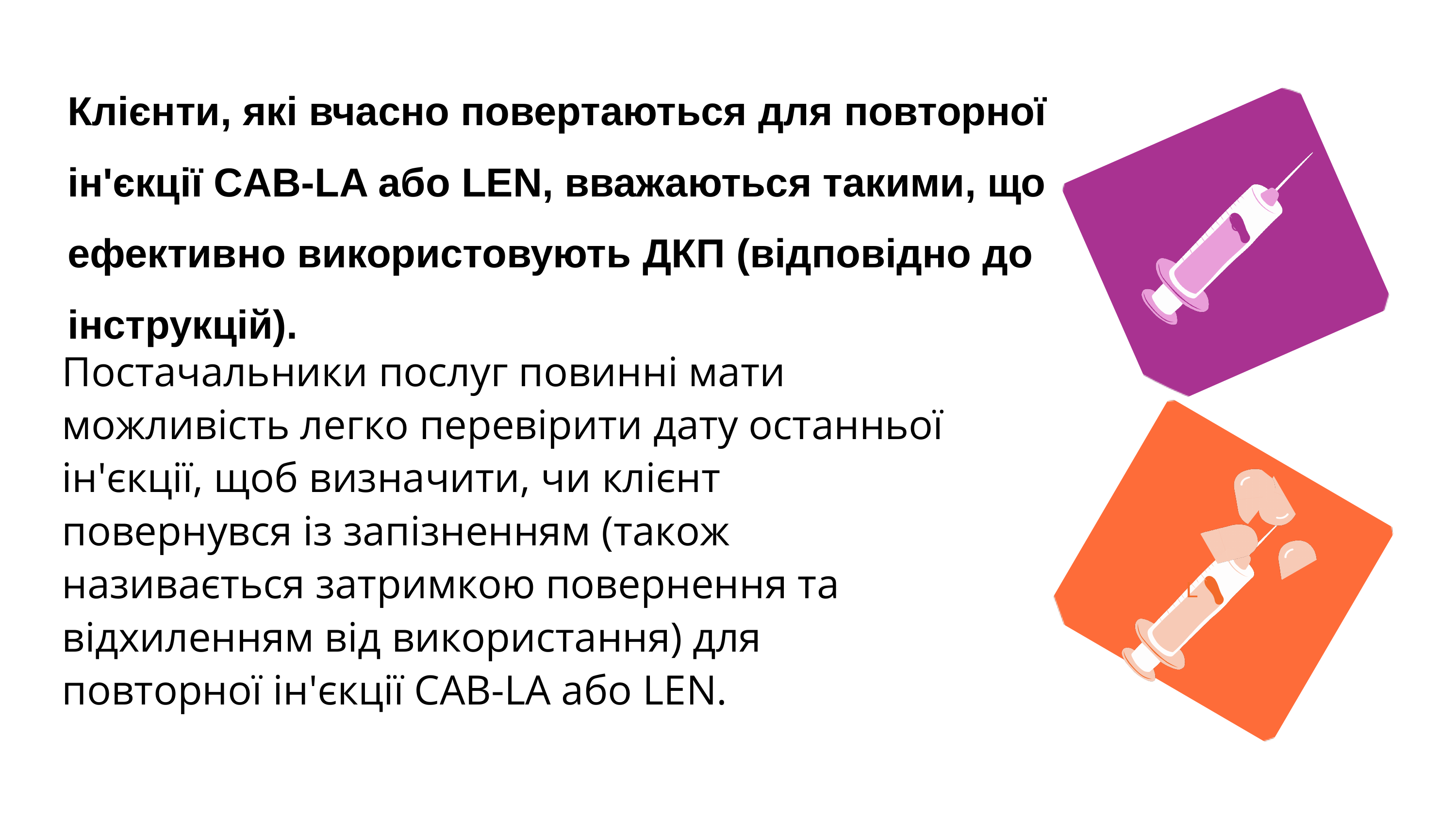

Клієнти, які вчасно повертаються для повторної ін'єкції CAB-LA або LEN, вважаються такими, що ефективно використовують ДКП (відповідно до інструкцій).

C
Постачальники послуг повинні мати можливість легко перевірити дату останньої ін'єкції, щоб визначити, чи клієнт повернувся із запізненням (також називається затримкою повернення та відхиленням від використання) для повторної ін'єкції CAB-LA або LEN.

L